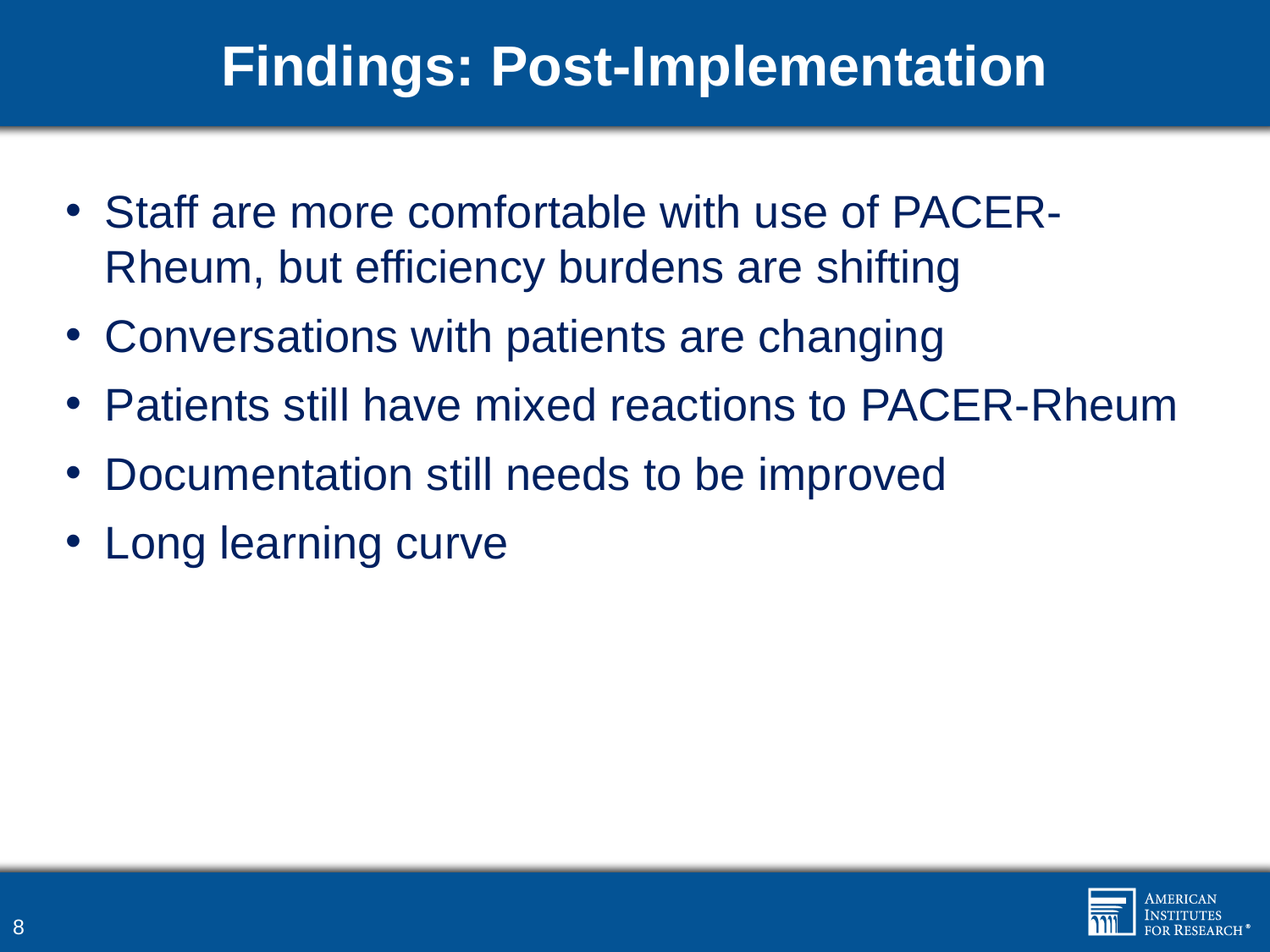

# Findings: Post-Implementation
Staff are more comfortable with use of PACER-Rheum, but efficiency burdens are shifting
Conversations with patients are changing
Patients still have mixed reactions to PACER-Rheum
Documentation still needs to be improved
Long learning curve

8